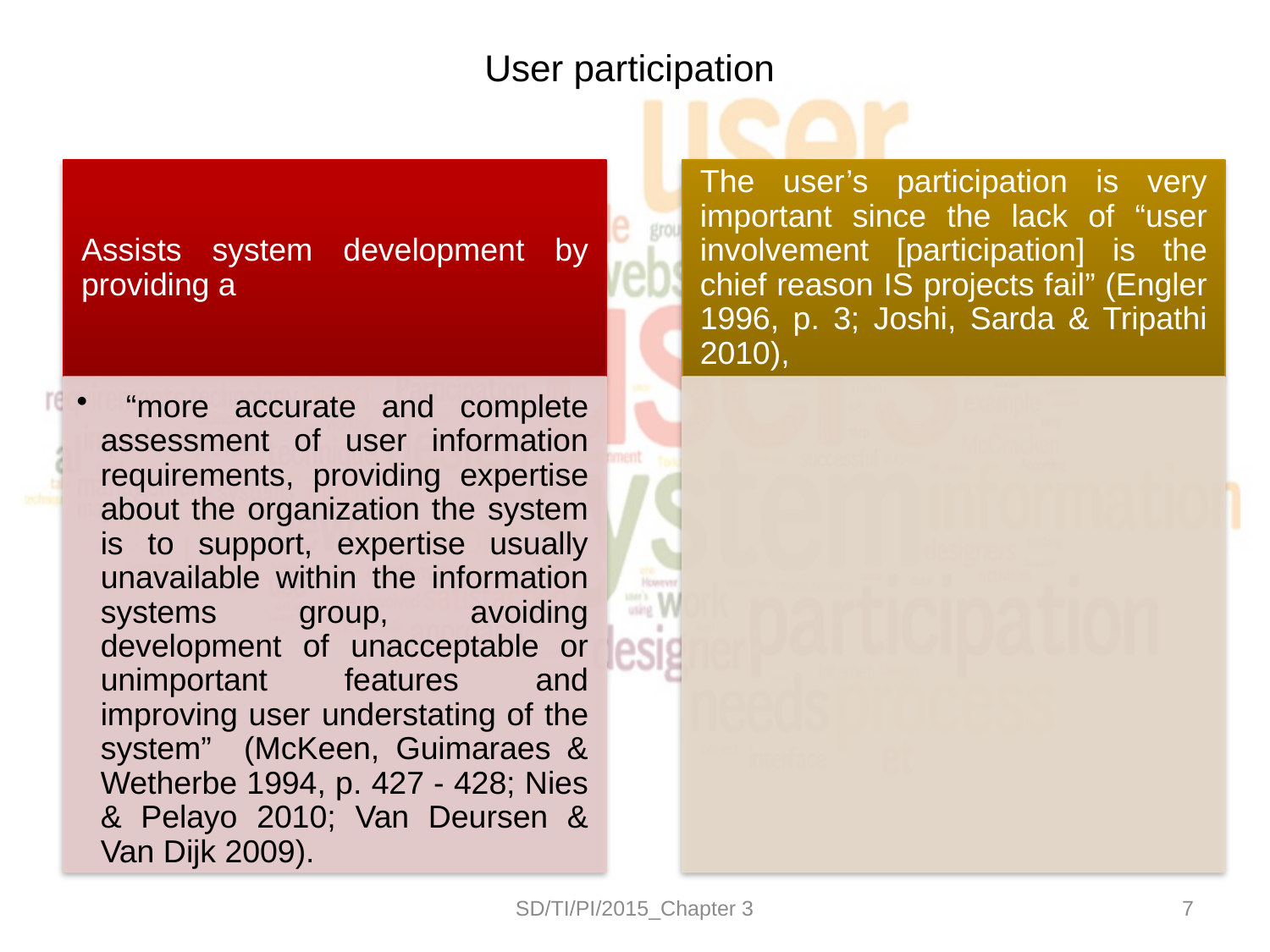

# User participation
Assists system development by providing a
 “more accurate and complete assessment of user information requirements, providing expertise about the organization the system is to support, expertise usually unavailable within the information systems group, avoiding development of unacceptable or unimportant features and improving user understating of the system”  (McKeen, Guimaraes & Wetherbe 1994, p. 427 - 428; Nies & Pelayo 2010; Van Deursen & Van Dijk 2009).
The user’s participation is very important since the lack of “user involvement [participation] is the chief reason IS projects fail” (Engler 1996, p. 3; Joshi, Sarda & Tripathi 2010),
SD/TI/PI/2015_Chapter 3
7